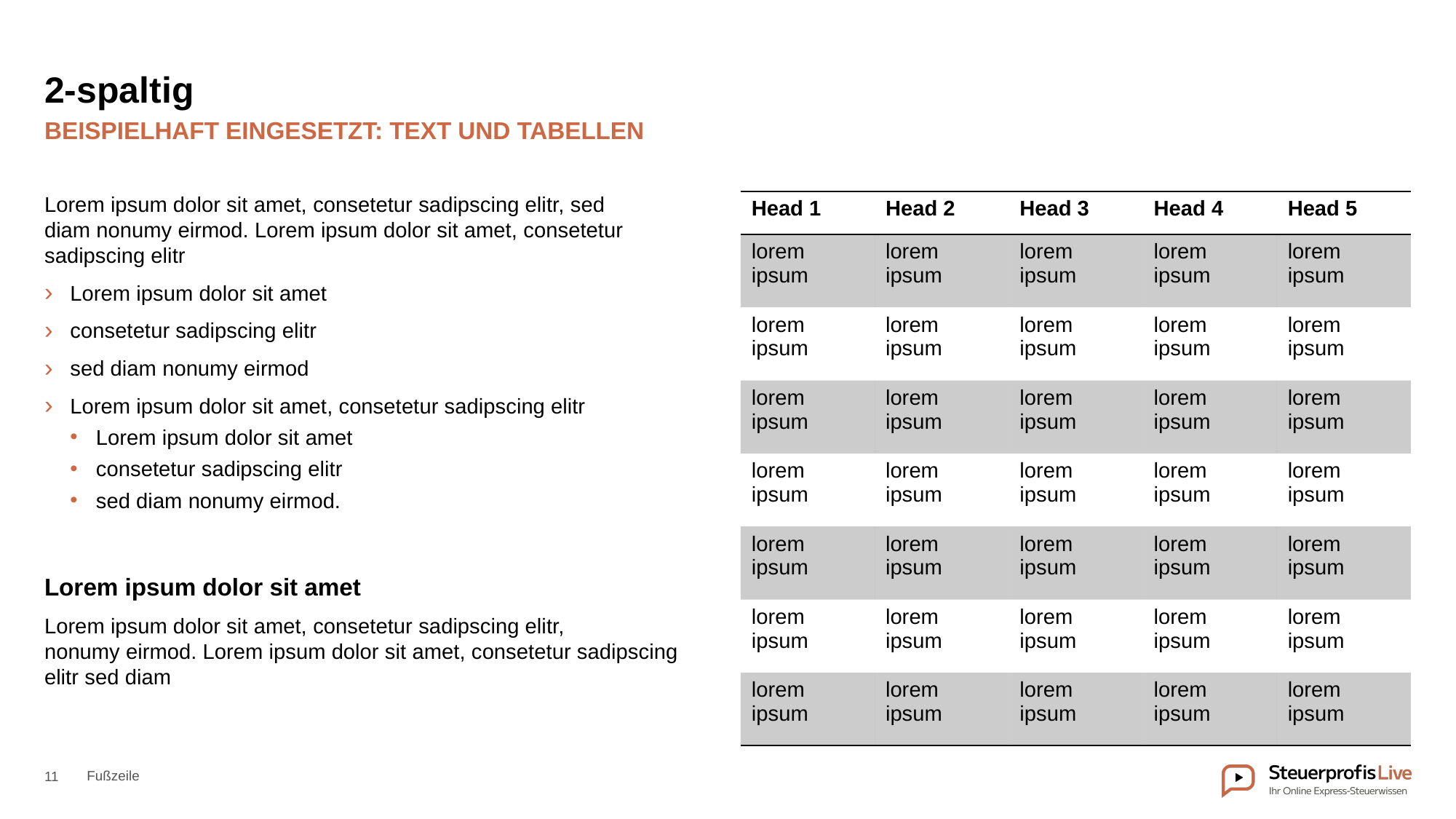

# 2-spaltig
beispielhaft Eingesetzt: Text und TAbellen

Lorem ipsum dolor sit amet, consetetur sadipscing elitr, sed
diam nonumy eirmod. Lorem ipsum dolor sit amet, consetetur sadipscing elitr
Lorem ipsum dolor sit amet
consetetur sadipscing elitr
sed diam nonumy eirmod
Lorem ipsum dolor sit amet, consetetur sadipscing elitr
Lorem ipsum dolor sit amet
consetetur sadipscing elitr
sed diam nonumy eirmod.

Lorem ipsum dolor sit amet
Lorem ipsum dolor sit amet, consetetur sadipscing elitr,
nonumy eirmod. Lorem ipsum dolor sit amet, consetetur sadipscing elitr sed diam
| Head 1 | Head 2 | Head 3 | Head 4 | Head 5 |
| --- | --- | --- | --- | --- |
| lorem ipsum | lorem ipsum | lorem ipsum | lorem ipsum | lorem ipsum |
| lorem ipsum | lorem ipsum | lorem ipsum | lorem ipsum | lorem ipsum |
| lorem ipsum | lorem ipsum | lorem ipsum | lorem ipsum | lorem ipsum |
| lorem ipsum | lorem ipsum | lorem ipsum | lorem ipsum | lorem ipsum |
| lorem ipsum | lorem ipsum | lorem ipsum | lorem ipsum | lorem ipsum |
| lorem ipsum | lorem ipsum | lorem ipsum | lorem ipsum | lorem ipsum |
| lorem ipsum | lorem ipsum | lorem ipsum | lorem ipsum | lorem ipsum |
Fußzeile
11